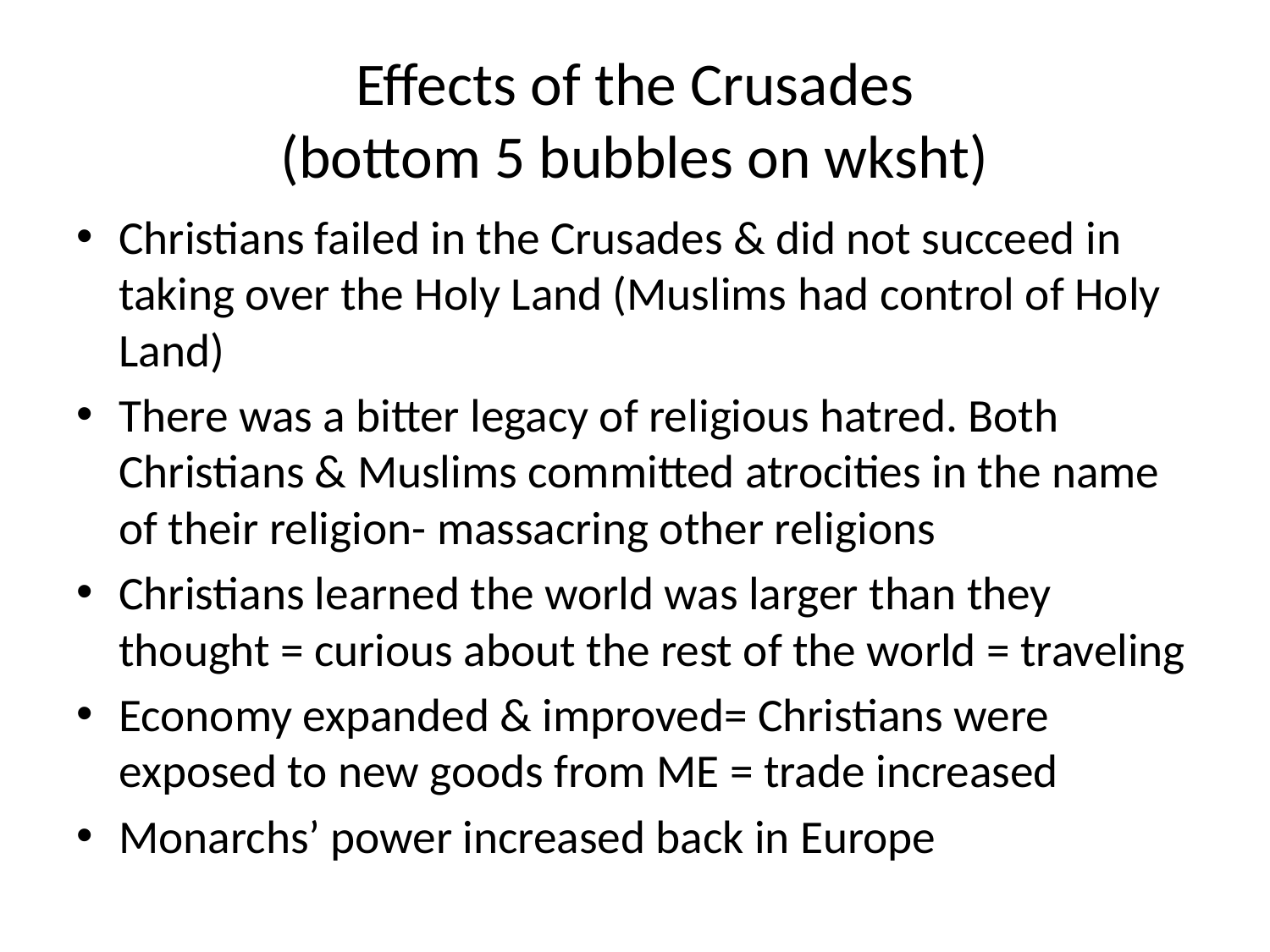

# Effects of the Crusades (bottom 5 bubbles on wksht)
Christians failed in the Crusades & did not succeed in taking over the Holy Land (Muslims had control of Holy Land)
There was a bitter legacy of religious hatred. Both Christians & Muslims committed atrocities in the name of their religion- massacring other religions
Christians learned the world was larger than they thought = curious about the rest of the world = traveling
Economy expanded & improved= Christians were exposed to new goods from ME = trade increased
Monarchs’ power increased back in Europe